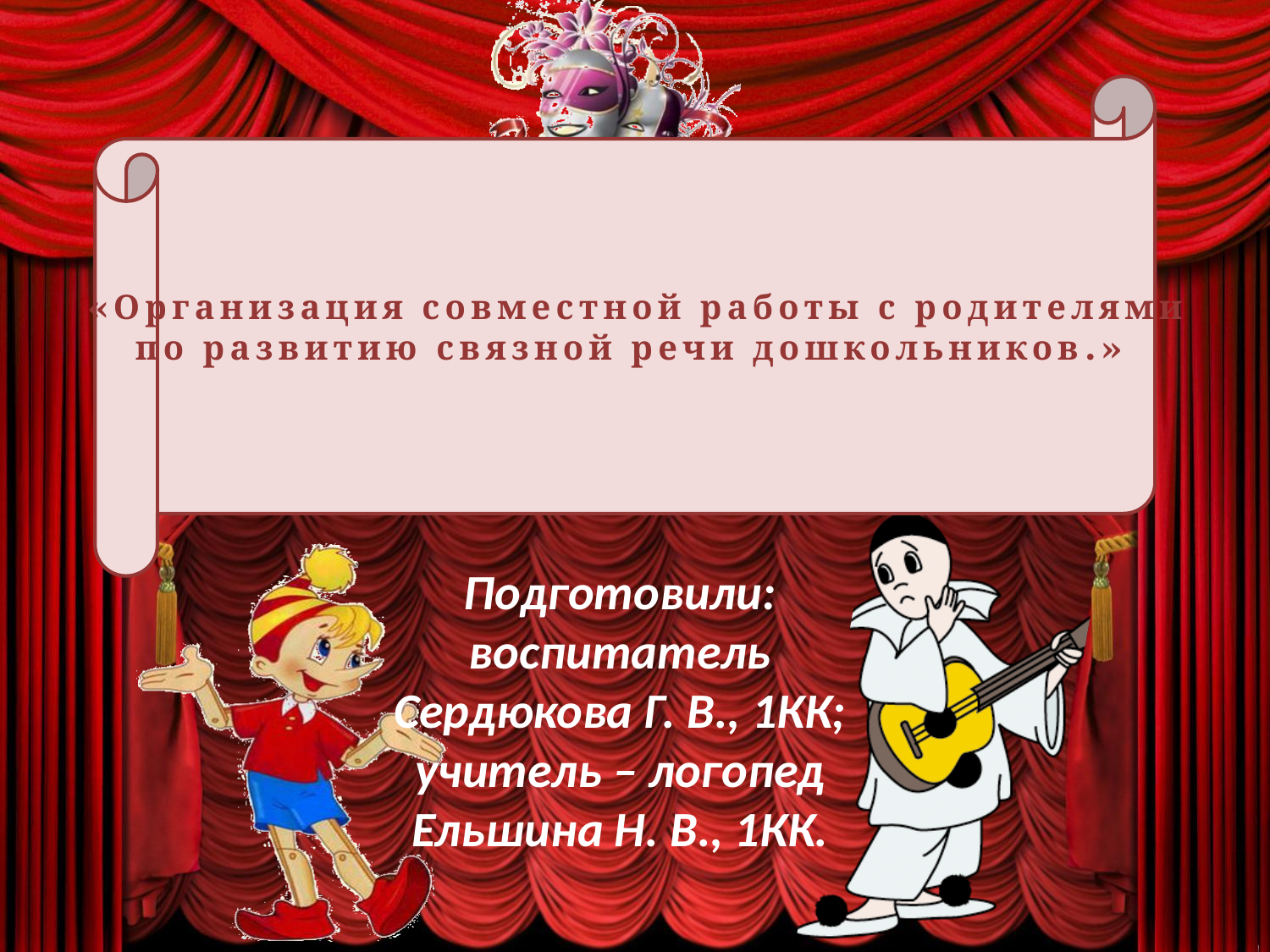

# «Организация совместной работы с родителями по развитию связной речи дошкольников.»
Подготовили:
воспитатель Сердюкова Г. В., 1КК;
учитель – логопед
Ельшина Н. В., 1КК.